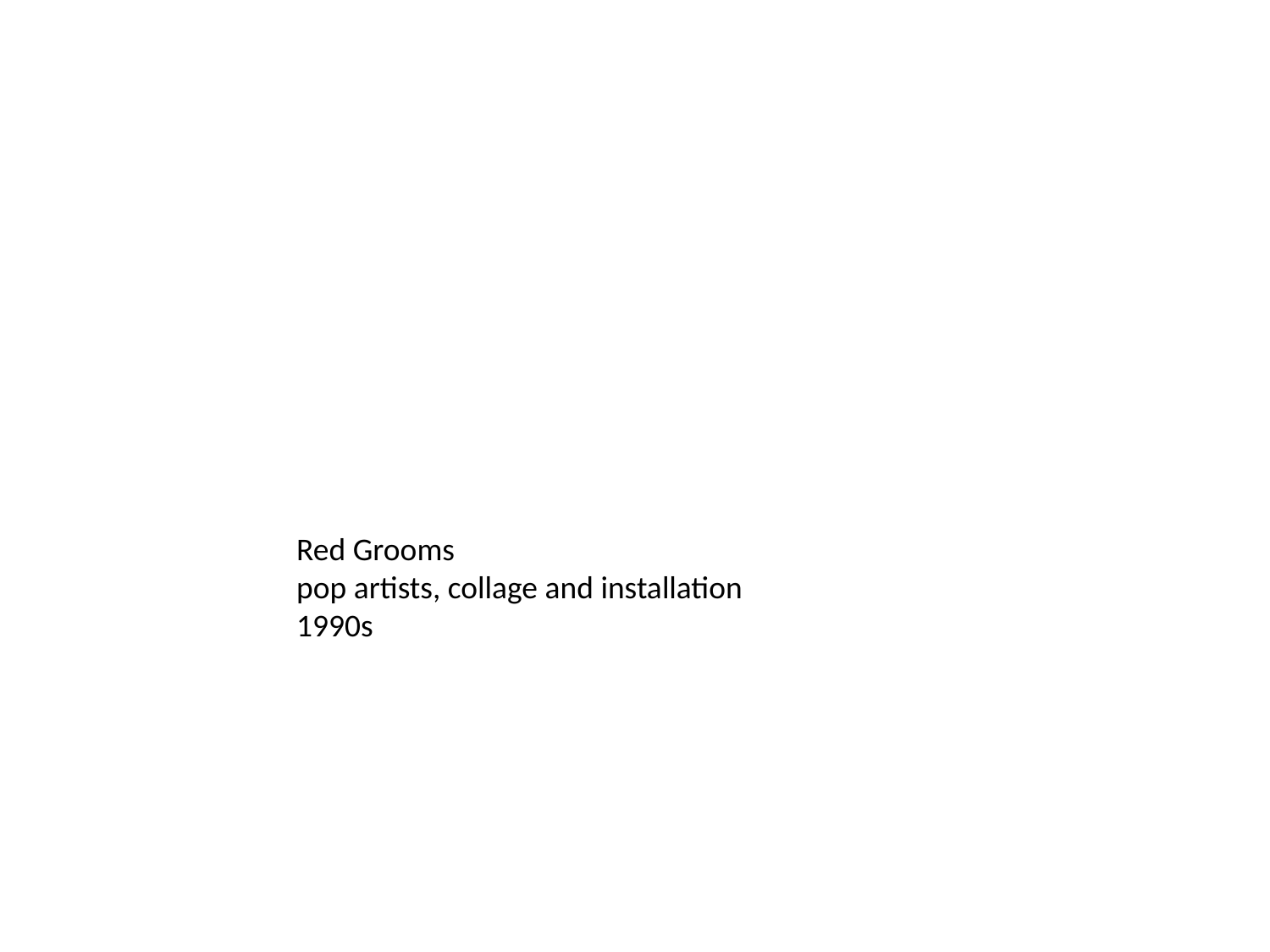

Red Grooms
pop artists, collage and installation
1990s